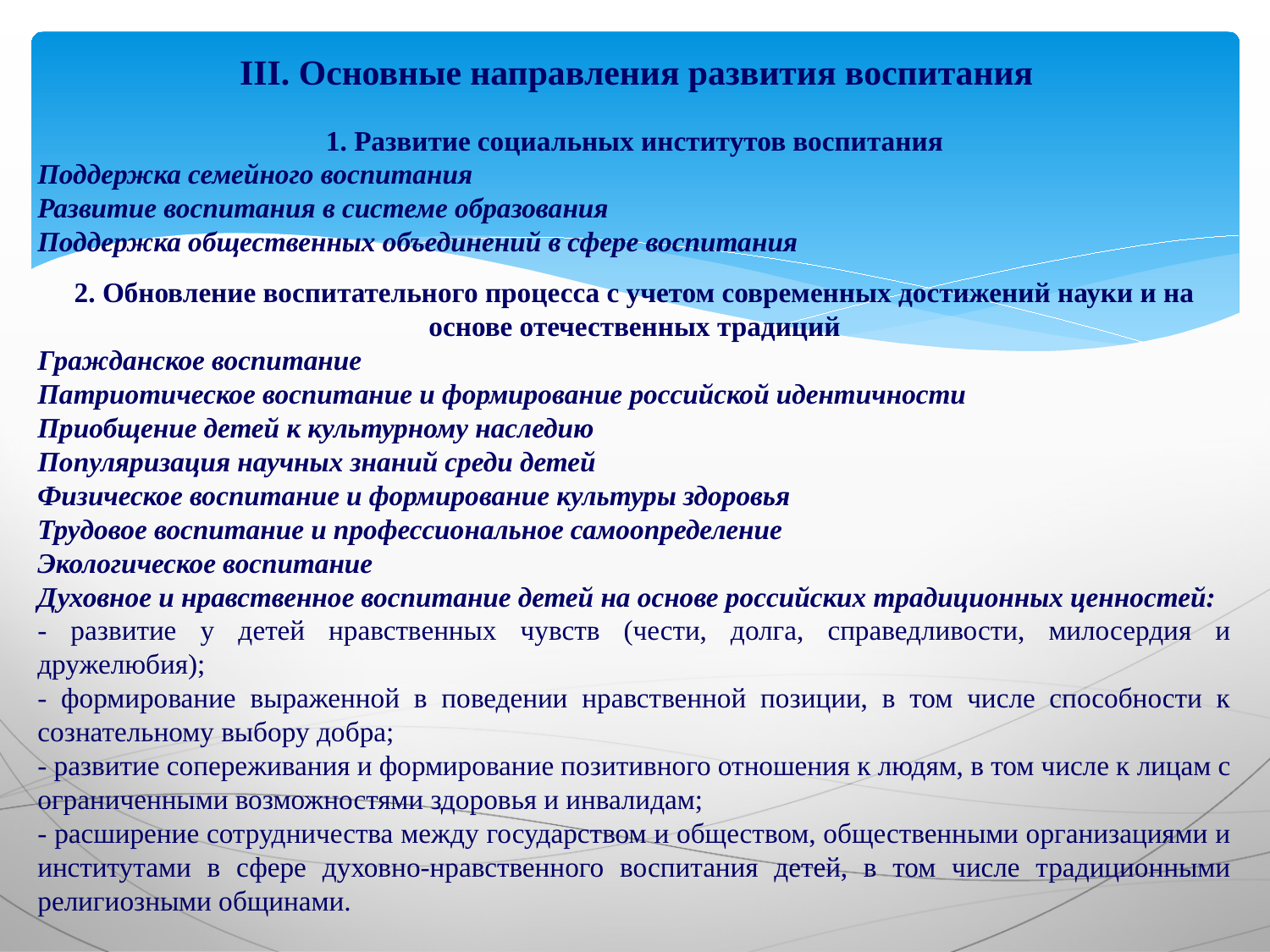

# III. Основные направления развития воспитания
1. Развитие социальных институтов воспитания
Поддержка семейного воспитания
Развитие воспитания в системе образования
Поддержка общественных объединений в сфере воспитания

2. Обновление воспитательного процесса с учетом современных достижений науки и на основе отечественных традиций
Гражданское воспитание
Патриотическое воспитание и формирование российской идентичности
Приобщение детей к культурному наследию
Популяризация научных знаний среди детей
Физическое воспитание и формирование культуры здоровья
Трудовое воспитание и профессиональное самоопределение
Экологическое воспитание
Духовное и нравственное воспитание детей на основе российских традиционных ценностей:
- развитие у детей нравственных чувств (чести, долга, справедливости, милосердия и дружелюбия);
- формирование выраженной в поведении нравственной позиции, в том числе способности к сознательному выбору добра;
- развитие сопереживания и формирование позитивного отношения к людям, в том числе к лицам с ограниченными возможностями здоровья и инвалидам;
- расширение сотрудничества между государством и обществом, общественными организациями и институтами в сфере духовно-нравственного воспитания детей, в том числе традиционными религиозными общинами.